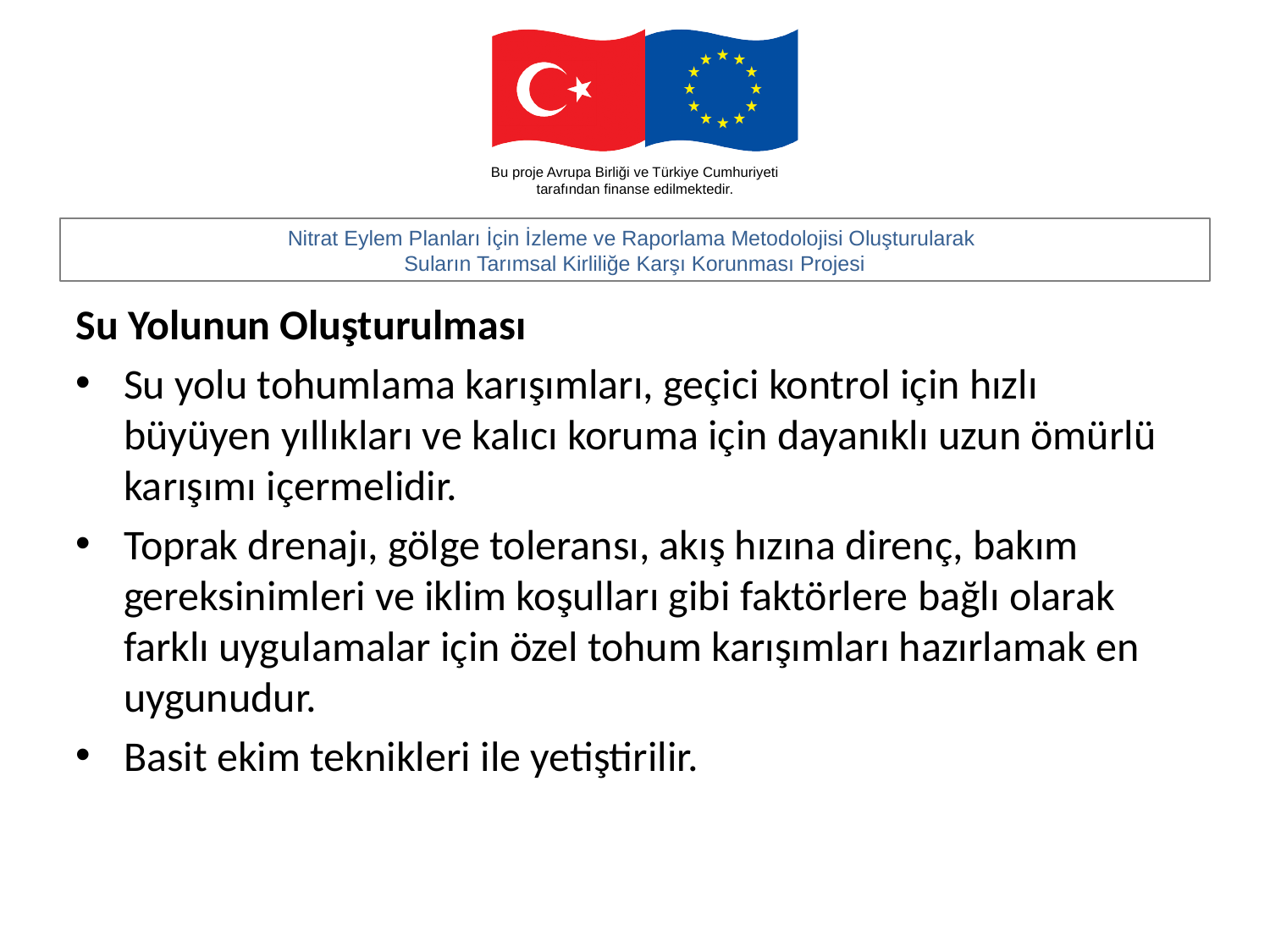

#
Su Yolunun Oluşturulması
Su yolu tohumlama karışımları, geçici kontrol için hızlı büyüyen yıllıkları ve kalıcı koruma için dayanıklı uzun ömürlü karışımı içermelidir.
Toprak drenajı, gölge toleransı, akış hızına direnç, bakım gereksinimleri ve iklim koşulları gibi faktörlere bağlı olarak farklı uygulamalar için özel tohum karışımları hazırlamak en uygunudur.
Basit ekim teknikleri ile yetiştirilir.